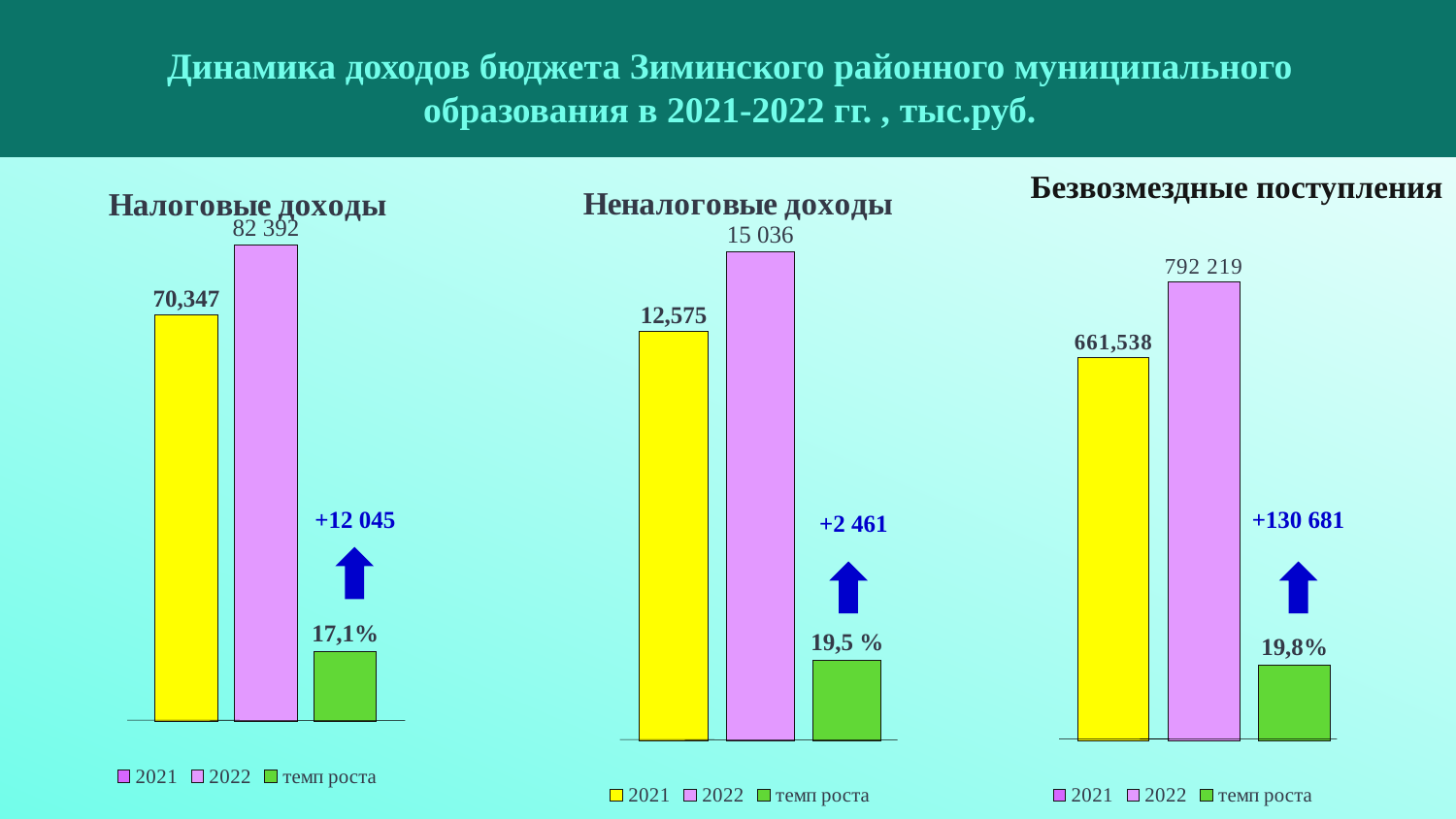

Динамика доходов бюджета Зиминского районного муниципального образования в 2021-2022 гг. , тыс.руб.

### Chart: Налоговые доходы

| Category | 2021 | 2022 | темп роста |
|---|---|---|---|
| НДФЛ | 70347.0 | 82392.0 | 12045.0 |
Безвозмездные поступления

### Chart: Неналоговые доходы

| Category | 2021 | 2022 | темп роста |
|---|---|---|---|
| НДФЛ | 12575.0 | 15036.0 | 2461.0 |

### Chart

| Category | 2021 | 2022 | темп роста |
|---|---|---|---|
| НДФЛ | 661538.0 | 792219.0 | 130681.0 |
+12 045
+130 681
+2 461